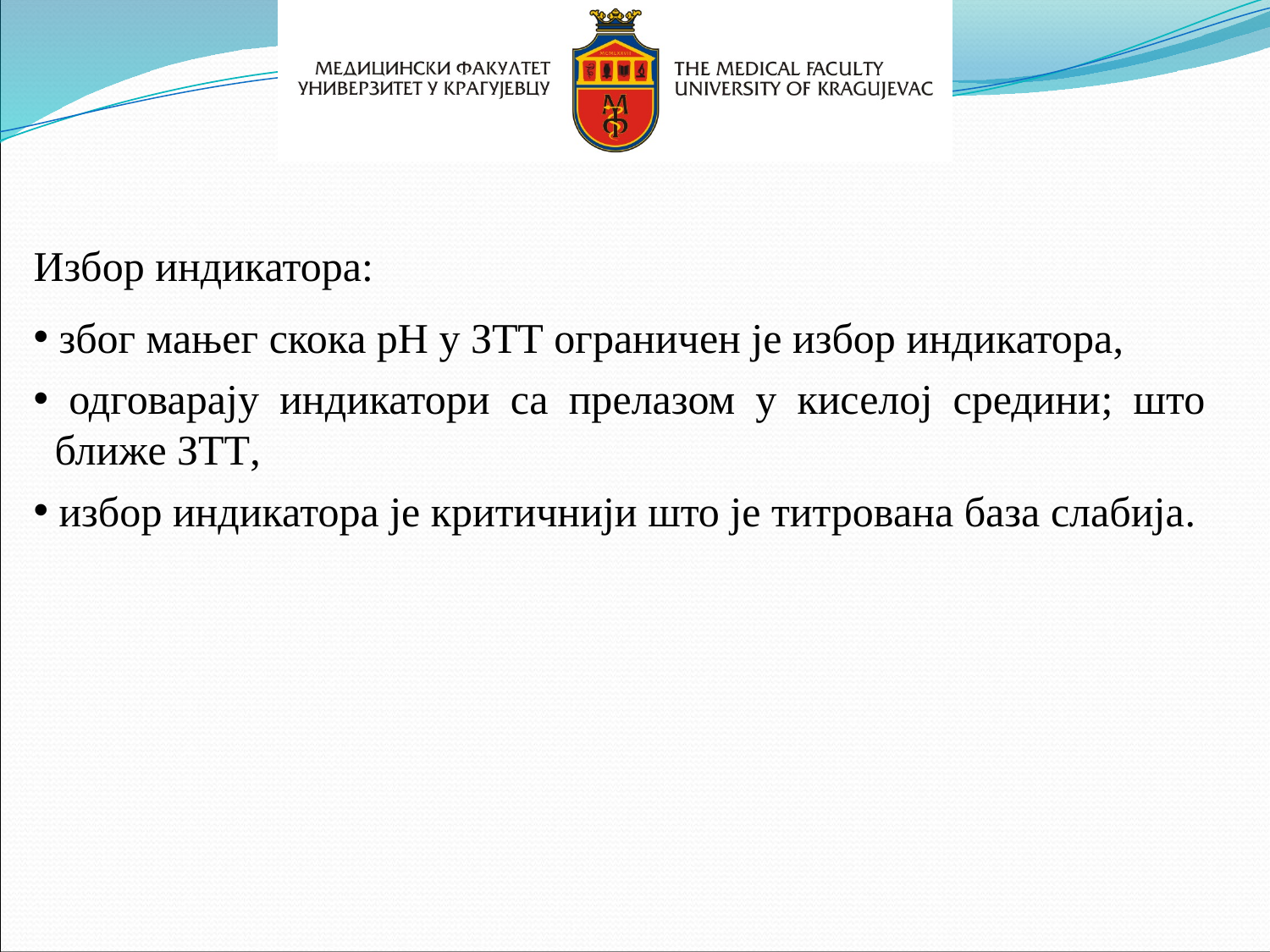

Избор индикатора:
 због мањег скока pH у ЗТТ ограничен је избор индикатора,
 одговарају индикатори са прелазом у киселој средини; што
  ближе ЗТТ,
 избор индикатора је критичнији што је титрована база слабија.